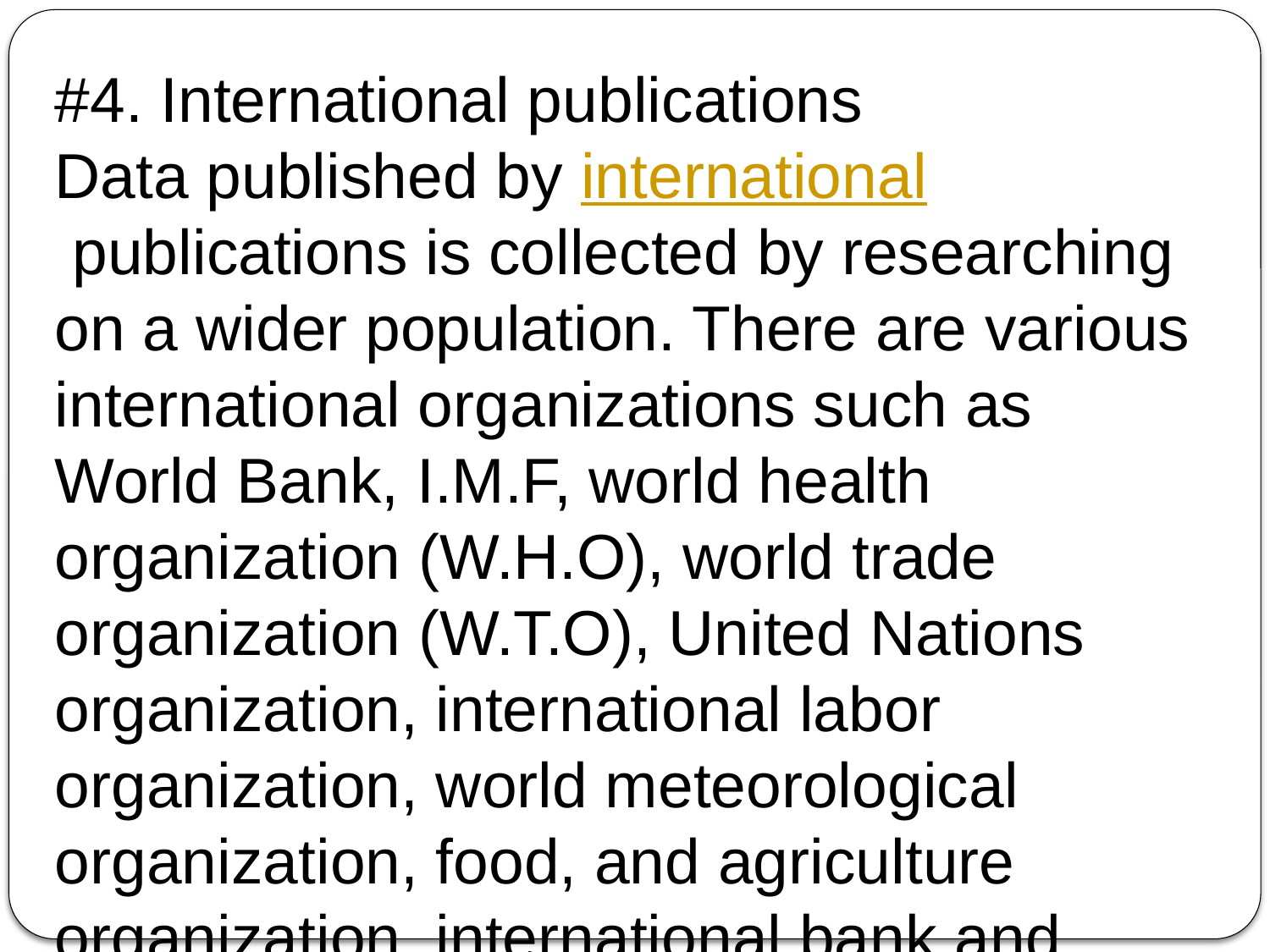

#4. International publications
Data published by international publications is collected by researching on a wider population. There are various international organizations such as World Bank, I.M.F, world health organization (W.H.O), world trade organization (W.T.O), United Nations organization, international labor organization, world meteorological organization, food, and agriculture organization, international bank and reconstruction and development, etc.